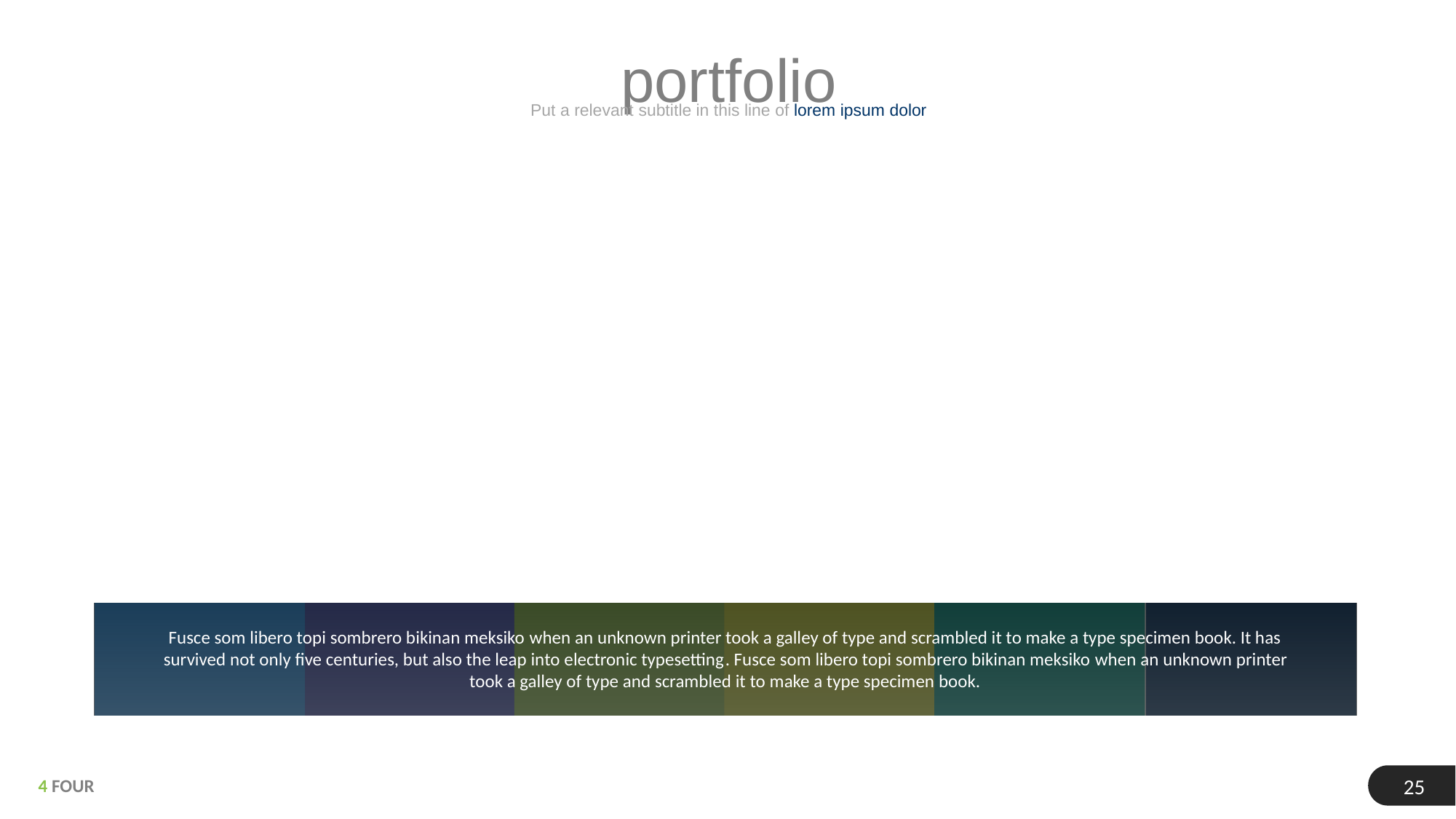

portfolio
Put a relevant subtitle in this line of lorem ipsum dolor

Fusce som libero topi sombrero bikinan meksiko when an unknown printer took a galley of type and scrambled it to make a type specimen book. It has survived not only five centuries, but also the leap into electronic typesetting. Fusce som libero topi sombrero bikinan meksiko when an unknown printer took a galley of type and scrambled it to make a type specimen book.
25